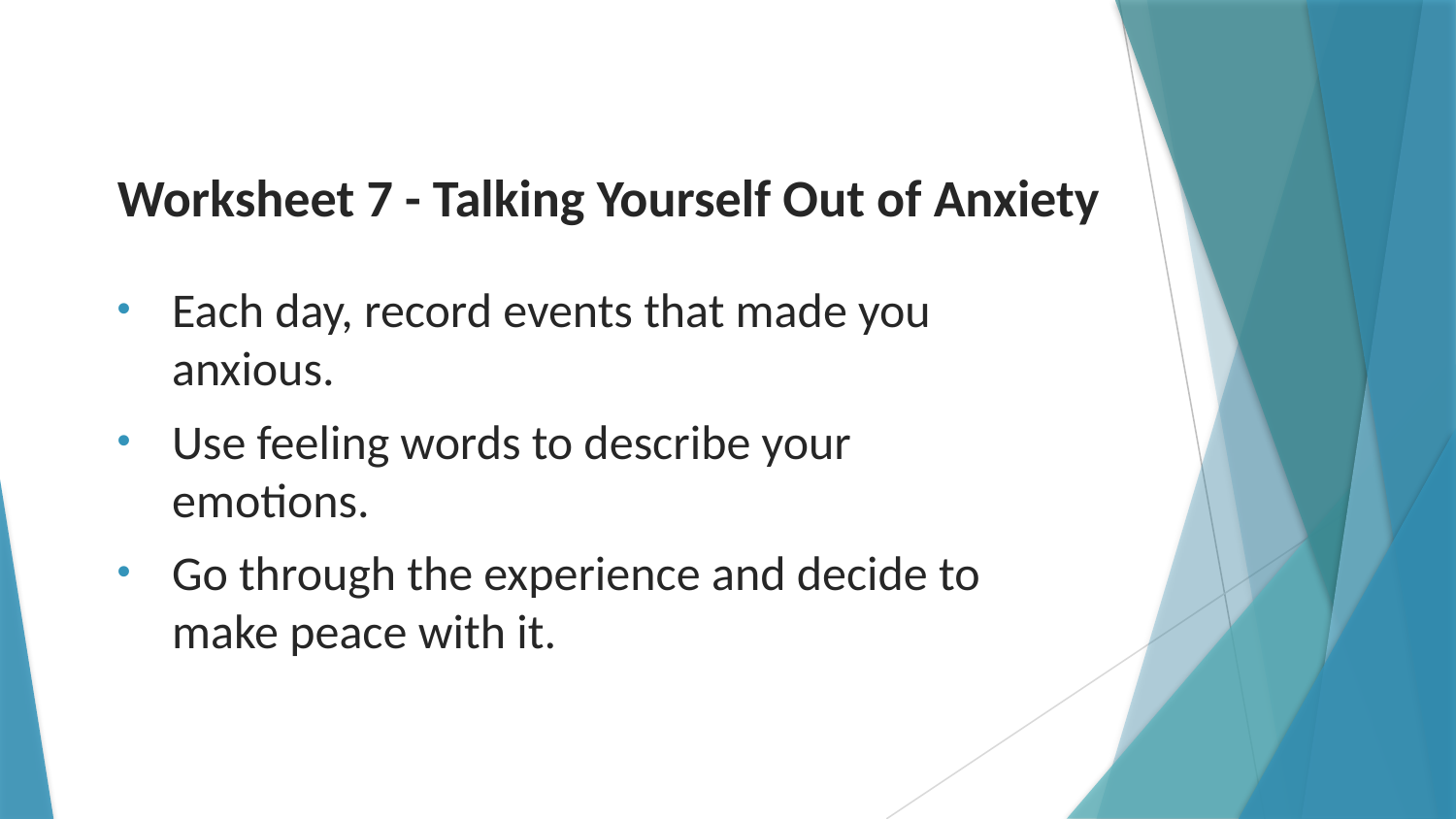

# Worksheet 7 - Talking Yourself Out of Anxiety
Each day, record events that made you anxious.
Use feeling words to describe your emotions.
Go through the experience and decide to make peace with it.